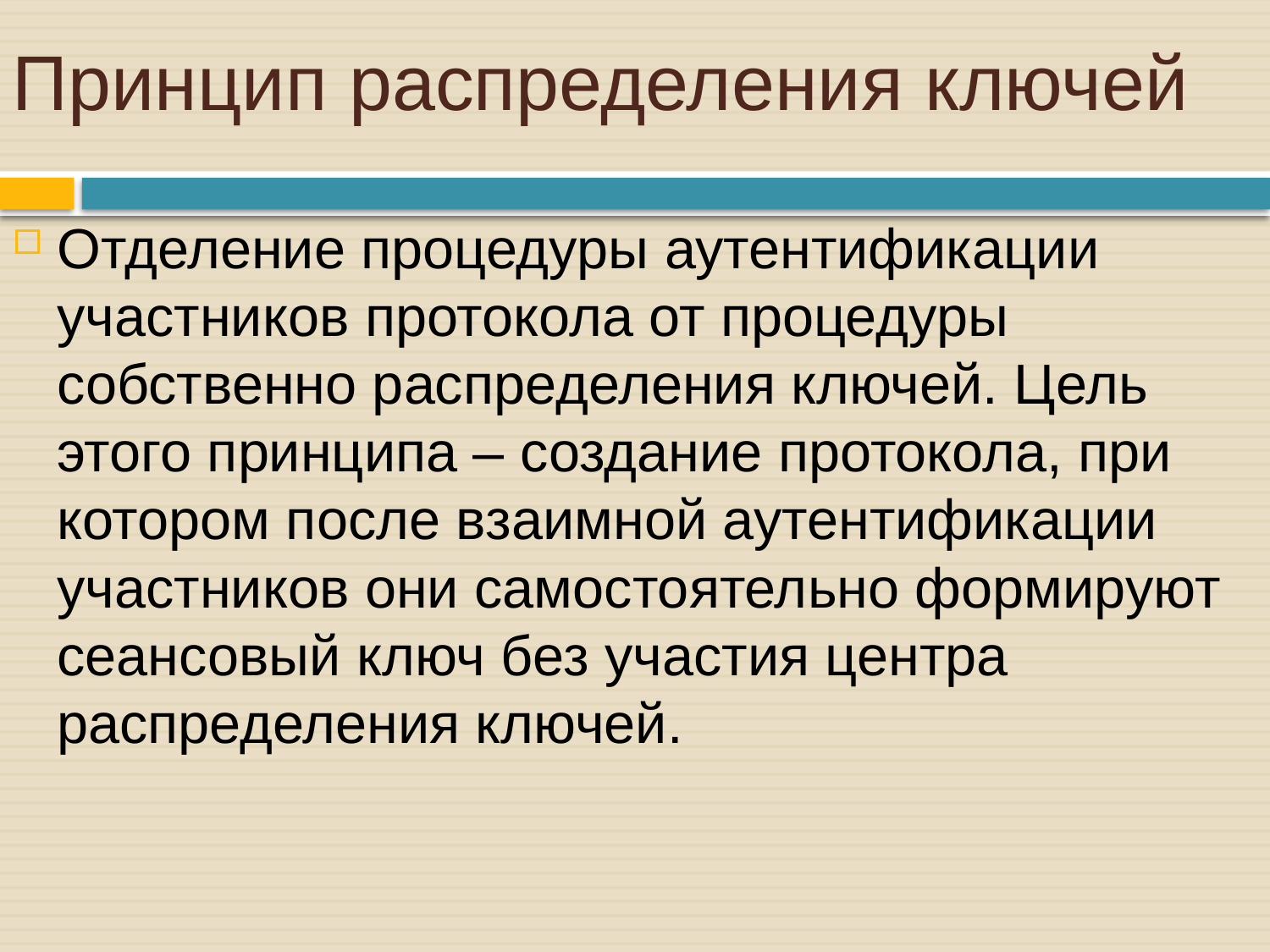

# Принцип распределения ключей
Отделение процедуры аутентификации участников протокола от процедуры собственно распределения ключей. Цель этого принципа – создание протокола, при котором после взаимной аутентификации участников они самостоятельно формируют сеансовый ключ без участия центра распределения ключей.